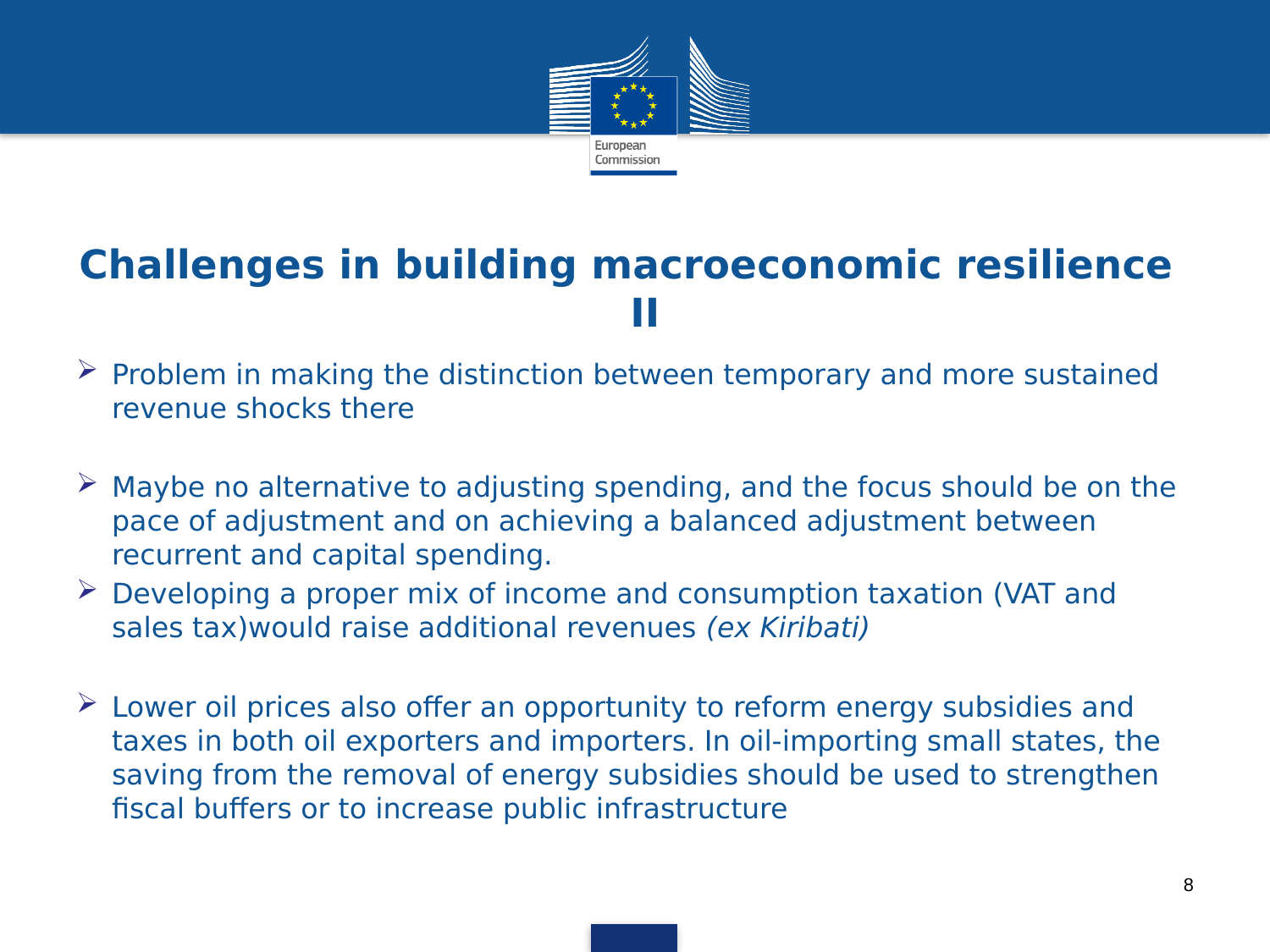

# Challenges in building macroeconomic resilience II
Problem in making the distinction between temporary and more sustained revenue shocks there

Maybe no alternative to adjusting spending, and the focus should be on the pace of adjustment and on achieving a balanced adjustment between recurrent and capital spending.
Developing a proper mix of income and consumption taxation (VAT and sales tax)would raise additional revenues (ex Kiribati)

Lower oil prices also offer an opportunity to reform energy subsidies and taxes in both oil exporters and importers. In oil-importing small states, the saving from the removal of energy subsidies should be used to strengthen fiscal buffers or to increase public infrastructure
8